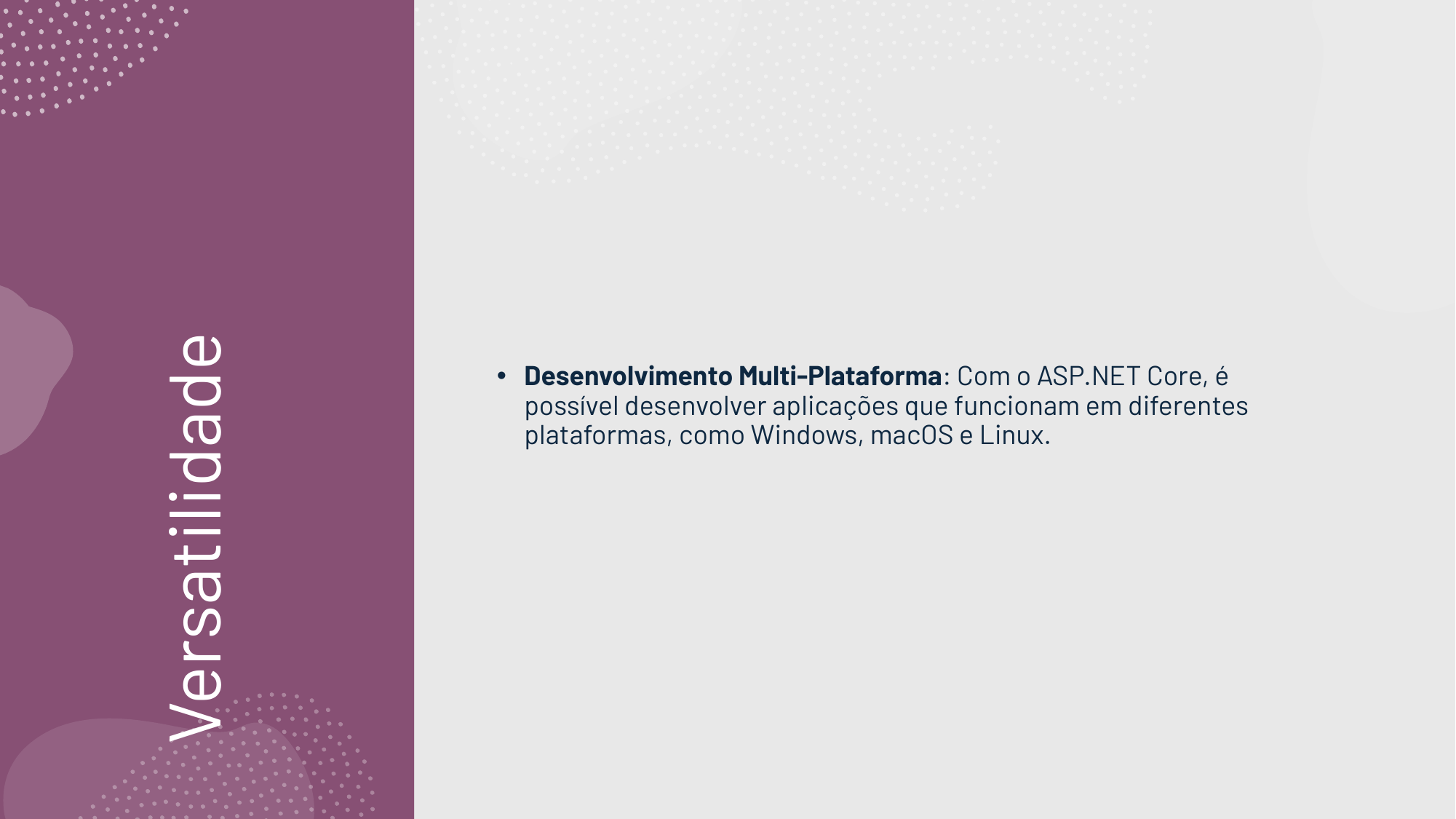

Desenvolvimento Multi-Plataforma: Com o ASP.NET Core, é possível desenvolver aplicações que funcionam em diferentes plataformas, como Windows, macOS e Linux.
# Versatilidade